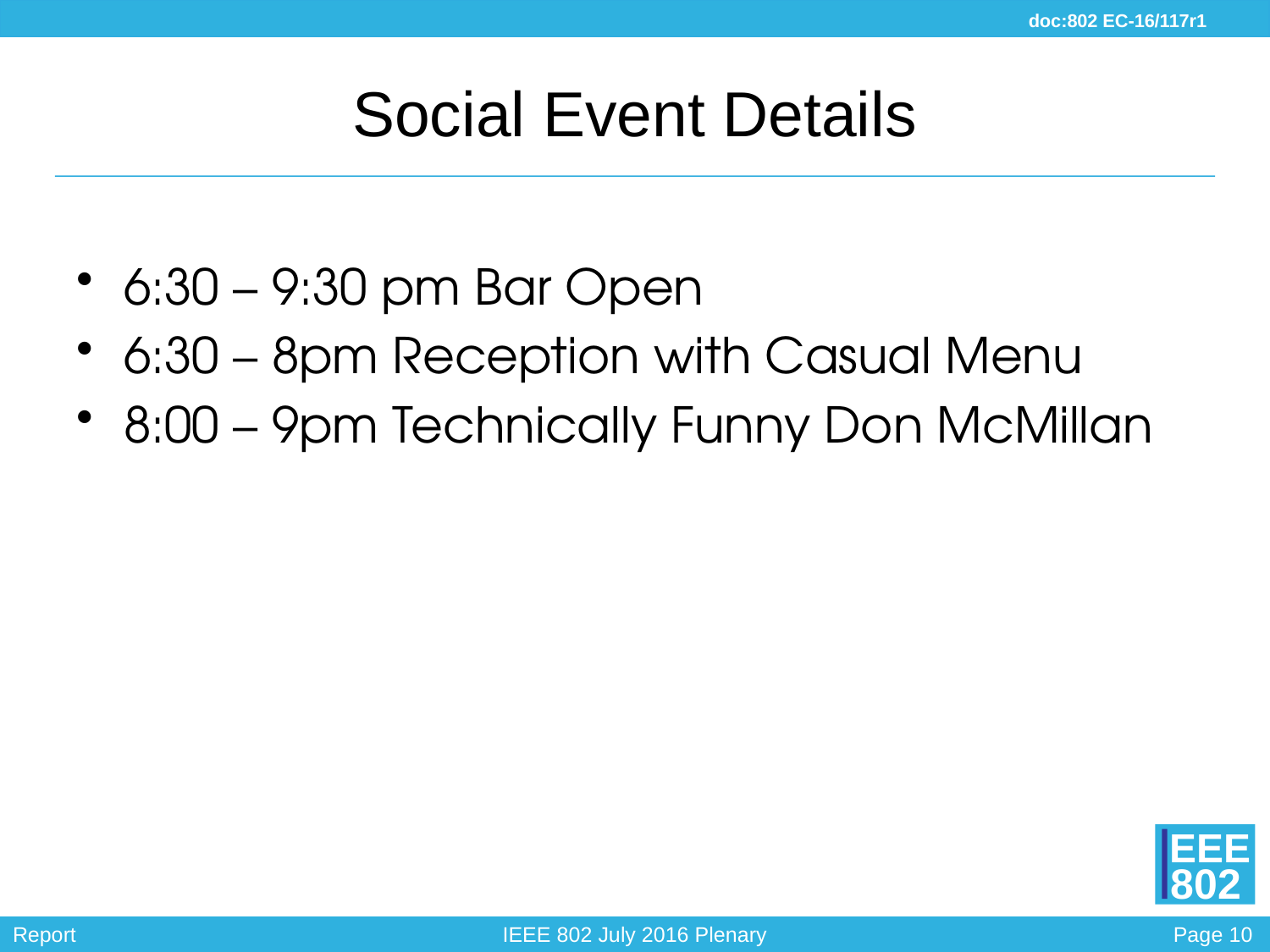

# Social Event Details

6:30 – 9:30 pm Bar Open
6:30 – 8pm Reception with Casual Menu
8:00 – 9pm Technically Funny Don McMillan